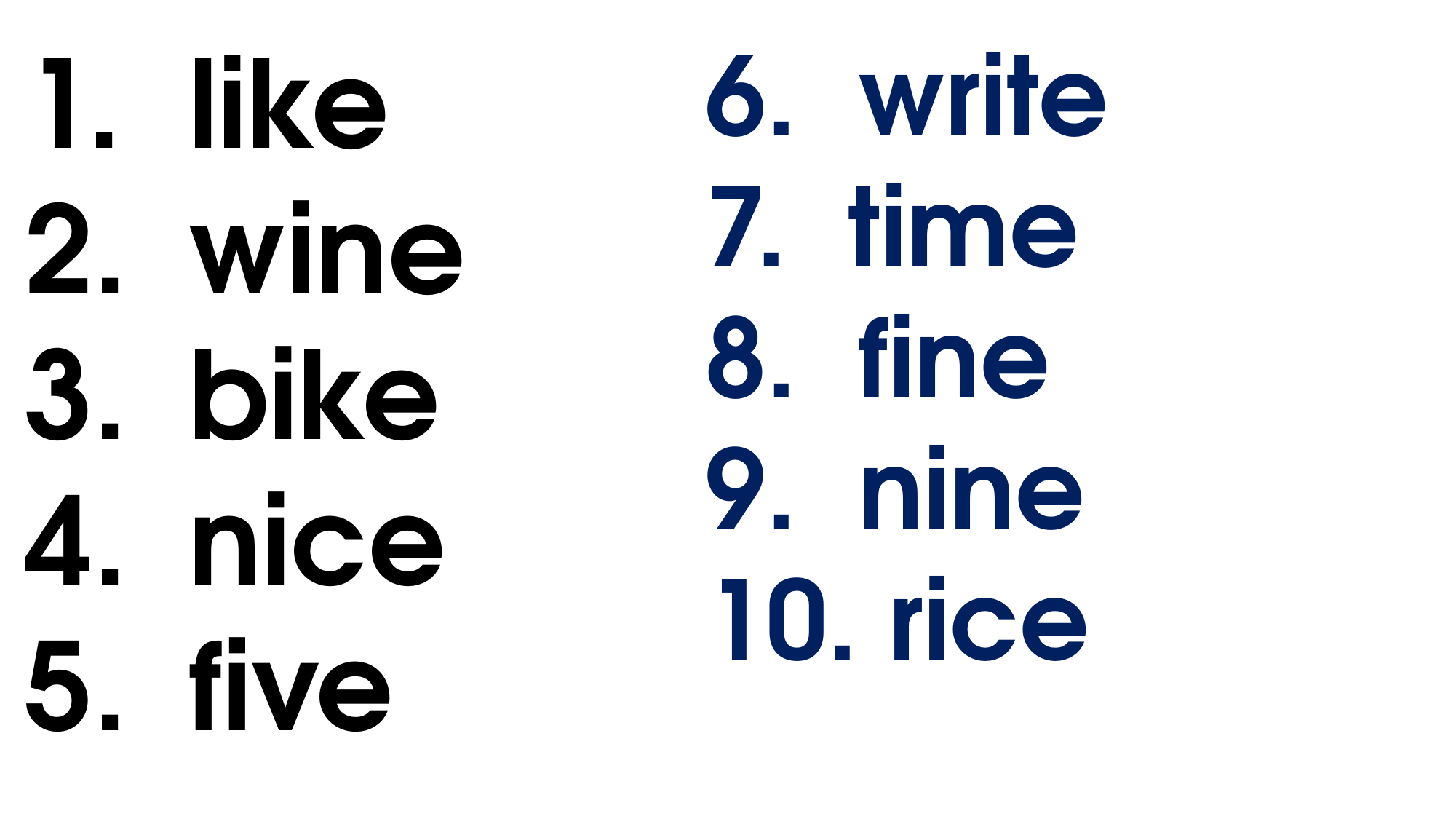

like
wine
bike
nice
five
6.  write
7.  time
8.  fine
9.  nine
10. rice